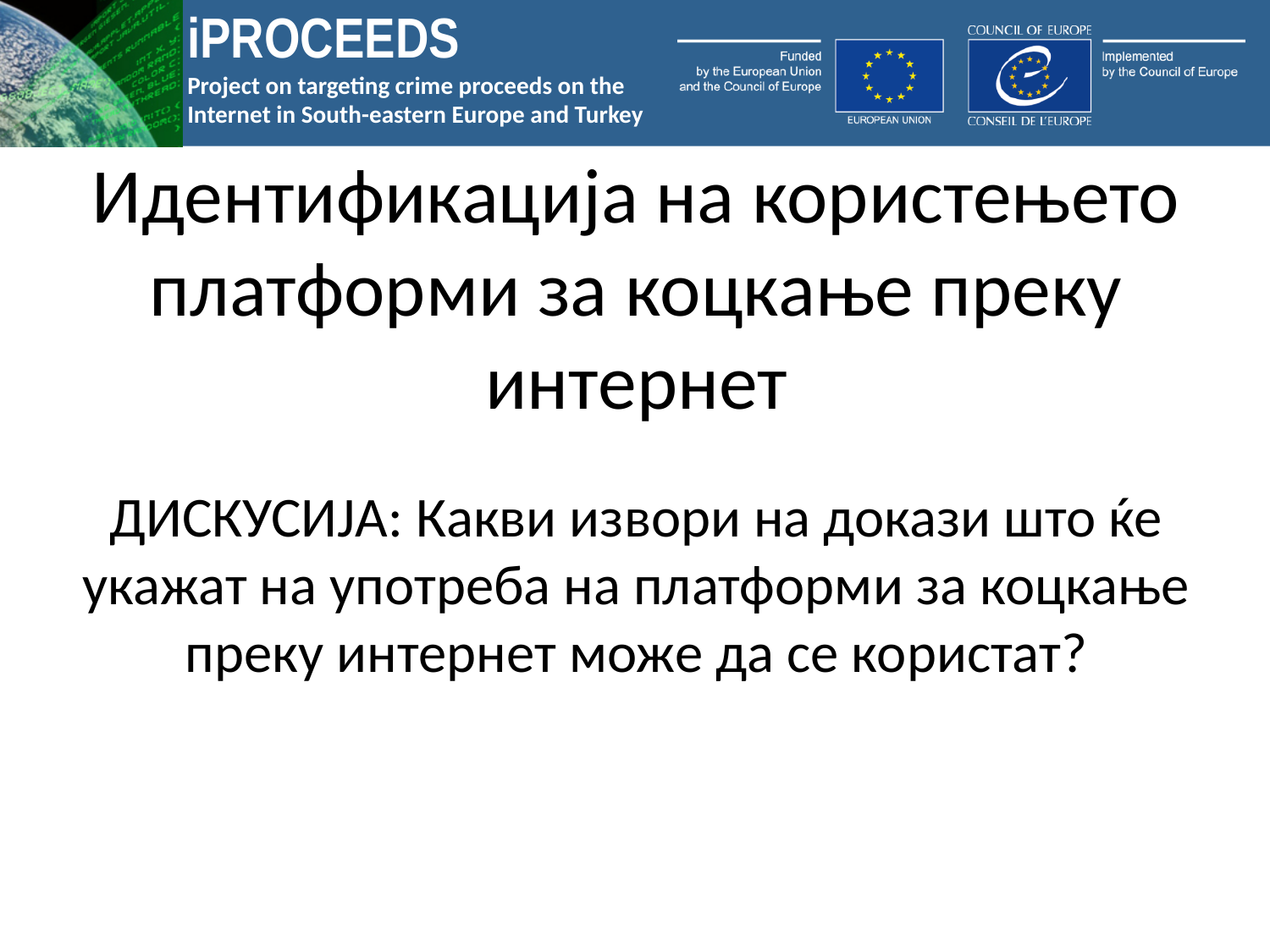

# Идентификација на користењето платформи за коцкање преку интернет

ДИСКУСИЈА: Какви извори на докази што ќе укажат на употреба на платформи за коцкање преку интернет може да се користат?